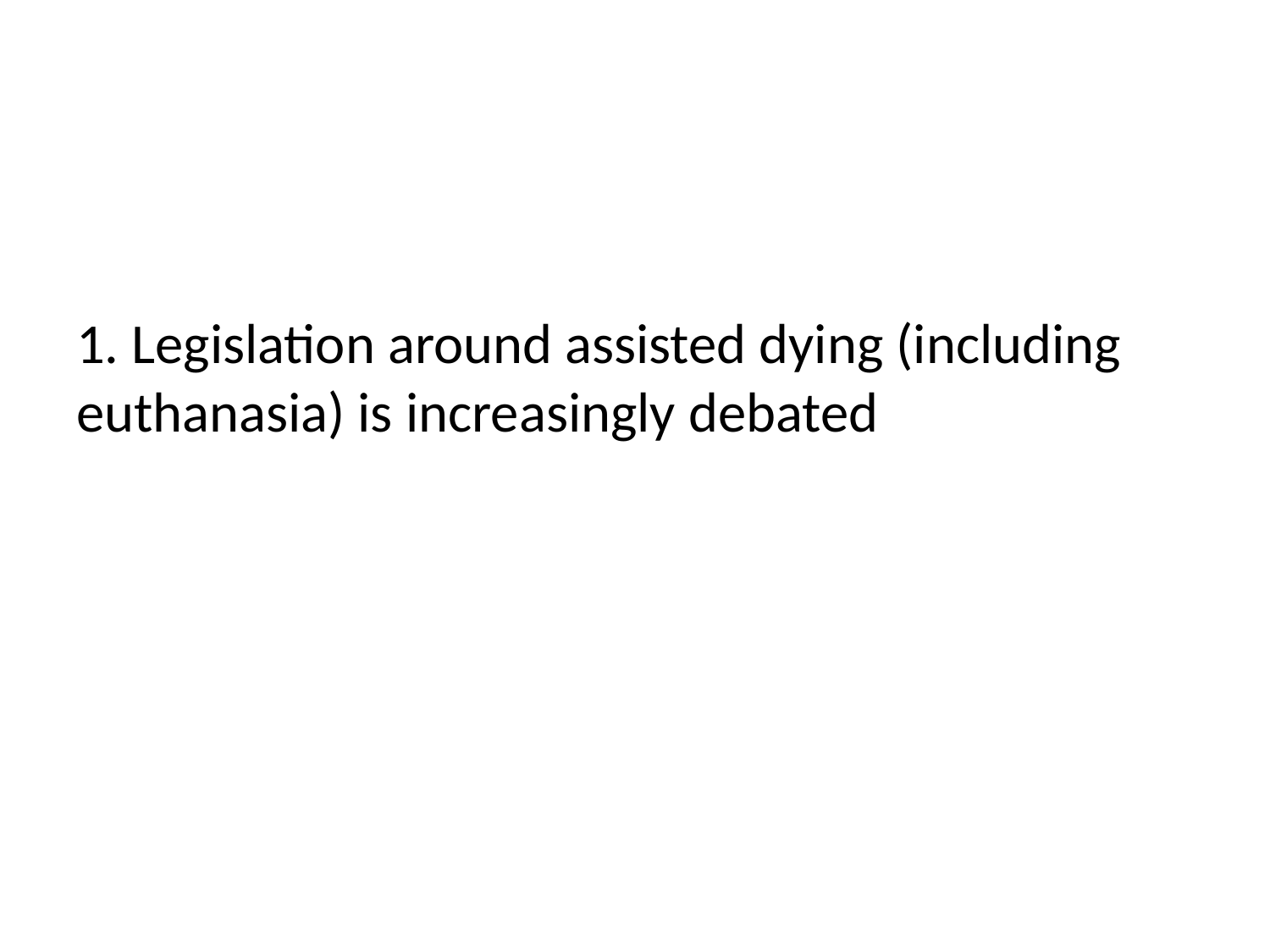

#

1. Legislation around assisted dying (including euthanasia) is increasingly debated